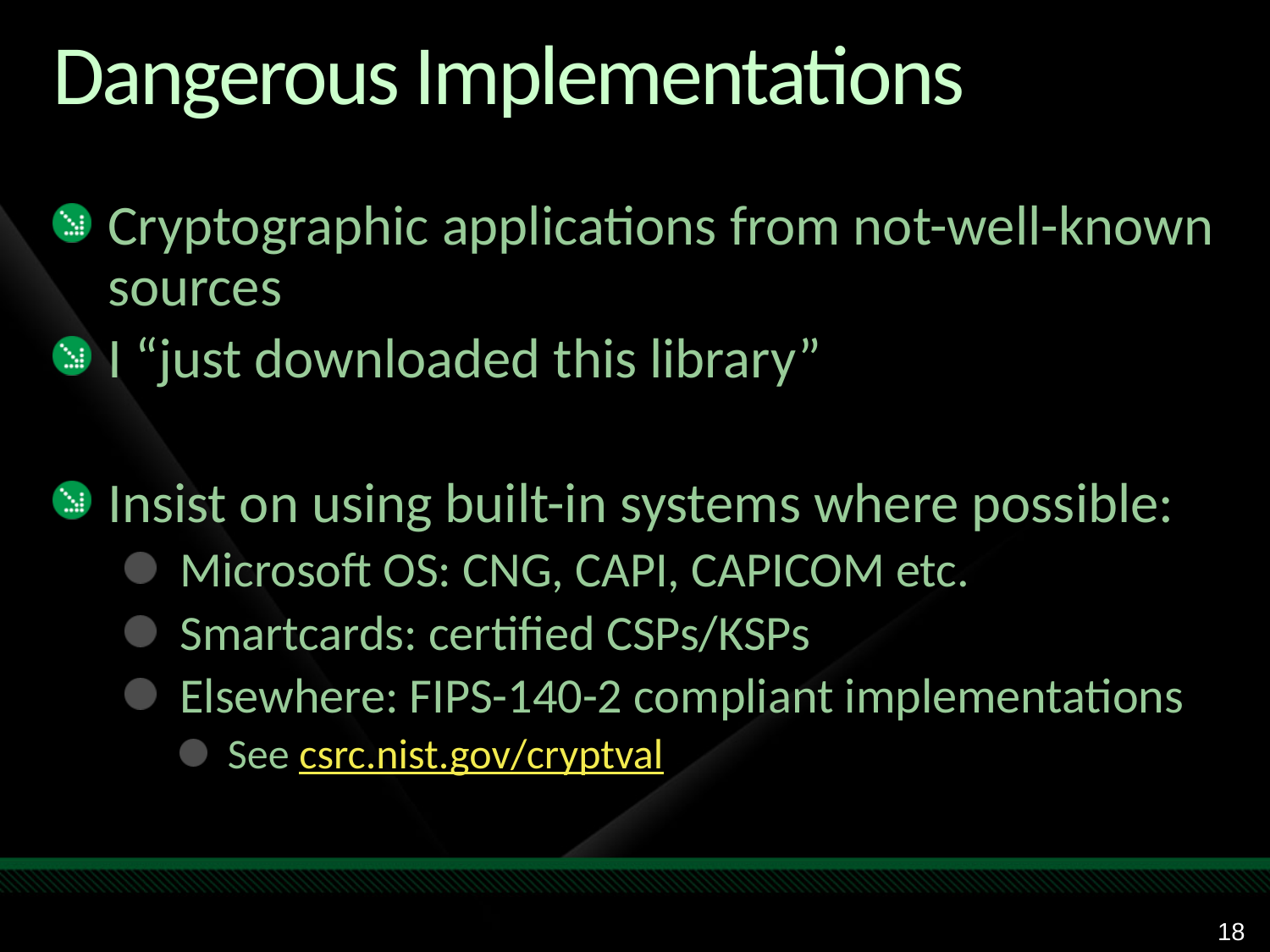

# Dangerous Implementations
Cryptographic applications from not-well-known sources
I “just downloaded this library”

Insist on using built-in systems where possible:
Microsoft OS: CNG, CAPI, CAPICOM etc.
Smartcards: certified CSPs/KSPs
Elsewhere: FIPS-140-2 compliant implementations
See csrc.nist.gov/cryptval